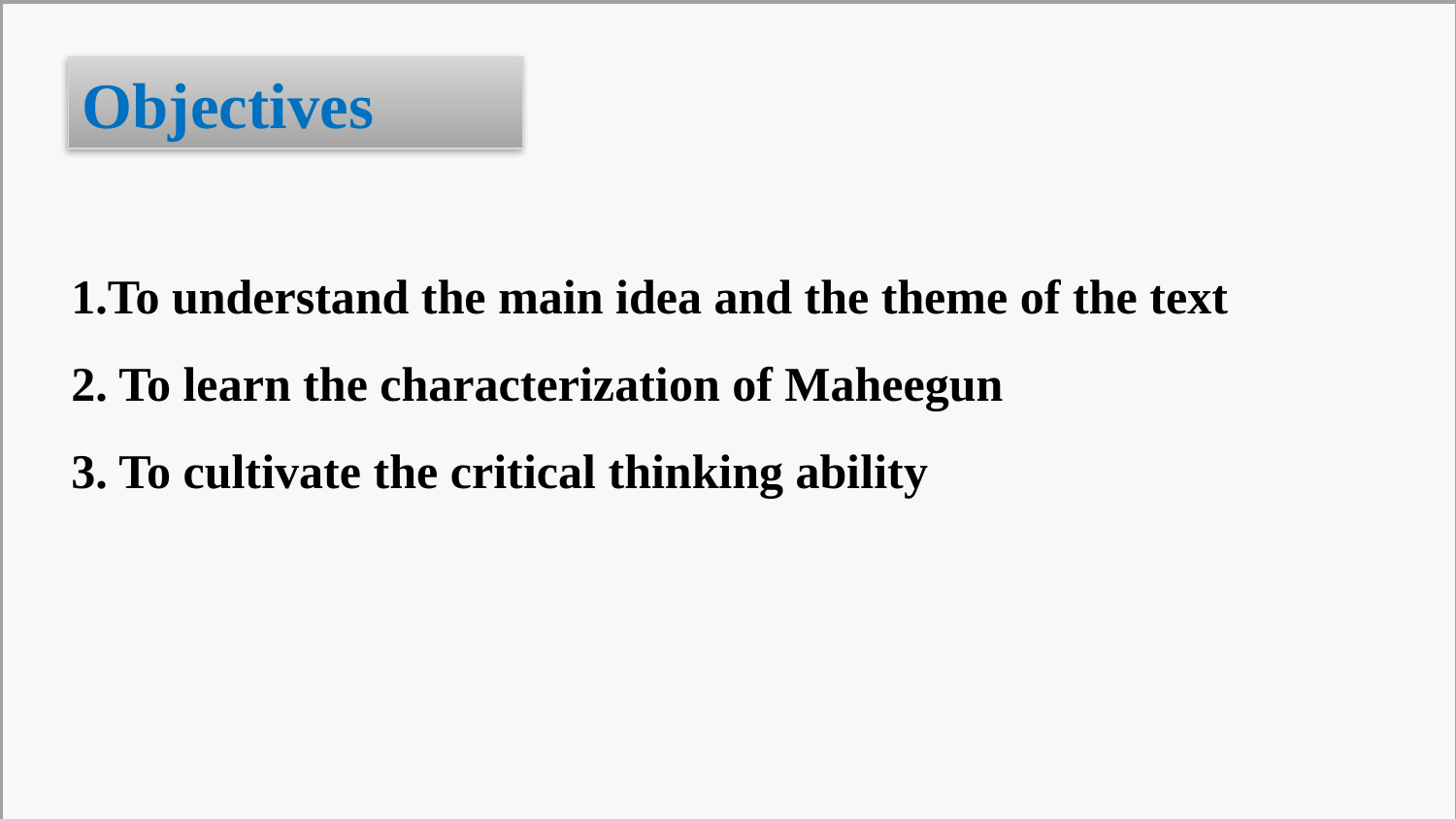

Objectives
1.To understand the main idea and the theme of the text
2. To learn the characterization of Maheegun
3. To cultivate the critical thinking ability